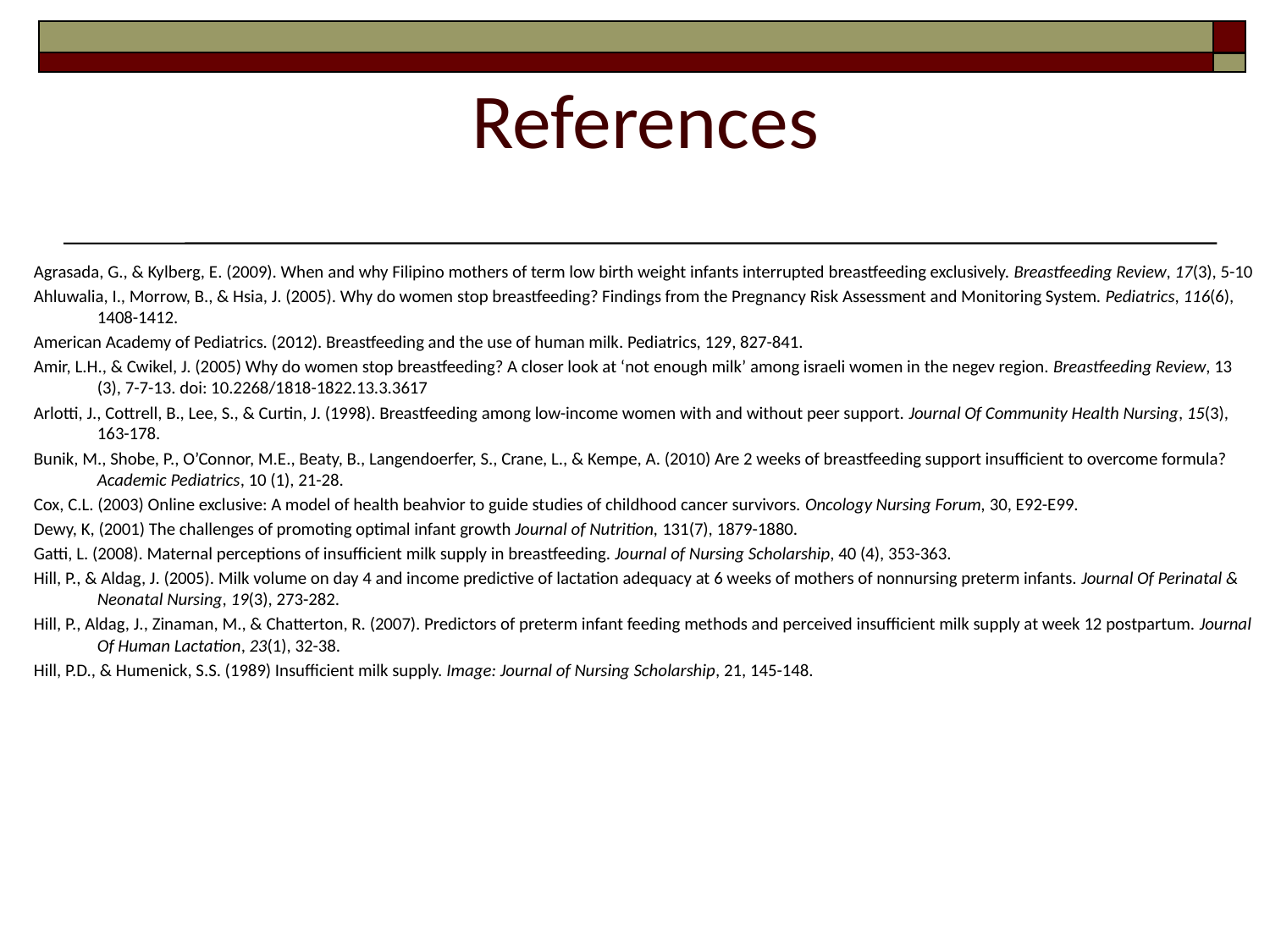

References
Agrasada, G., & Kylberg, E. (2009). When and why Filipino mothers of term low birth weight infants interrupted breastfeeding exclusively. Breastfeeding Review, 17(3), 5-10
Ahluwalia, I., Morrow, B., & Hsia, J. (2005). Why do women stop breastfeeding? Findings from the Pregnancy Risk Assessment and Monitoring System. Pediatrics, 116(6), 1408-1412.
American Academy of Pediatrics. (2012). Breastfeeding and the use of human milk. Pediatrics, 129, 827-841.
Amir, L.H., & Cwikel, J. (2005) Why do women stop breastfeeding? A closer look at ‘not enough milk’ among israeli women in the negev region. Breastfeeding Review, 13 (3), 7-7-13. doi: 10.2268/1818-1822.13.3.3617
Arlotti, J., Cottrell, B., Lee, S., & Curtin, J. (1998). Breastfeeding among low-income women with and without peer support. Journal Of Community Health Nursing, 15(3), 163-178.
Bunik, M., Shobe, P., O’Connor, M.E., Beaty, B., Langendoerfer, S., Crane, L., & Kempe, A. (2010) Are 2 weeks of breastfeeding support insufficient to overcome formula? Academic Pediatrics, 10 (1), 21-28.
Cox, C.L. (2003) Online exclusive: A model of health beahvior to guide studies of childhood cancer survivors. Oncology Nursing Forum, 30, E92-E99.
Dewy, K, (2001) The challenges of promoting optimal infant growth Journal of Nutrition, 131(7), 1879-1880.
Gatti, L. (2008). Maternal perceptions of insufficient milk supply in breastfeeding. Journal of Nursing Scholarship, 40 (4), 353-363.
Hill, P., & Aldag, J. (2005). Milk volume on day 4 and income predictive of lactation adequacy at 6 weeks of mothers of nonnursing preterm infants. Journal Of Perinatal & Neonatal Nursing, 19(3), 273-282.
Hill, P., Aldag, J., Zinaman, M., & Chatterton, R. (2007). Predictors of preterm infant feeding methods and perceived insufficient milk supply at week 12 postpartum. Journal Of Human Lactation, 23(1), 32-38.
Hill, P.D., & Humenick, S.S. (1989) Insufficient milk supply. Image: Journal of Nursing Scholarship, 21, 145-148.